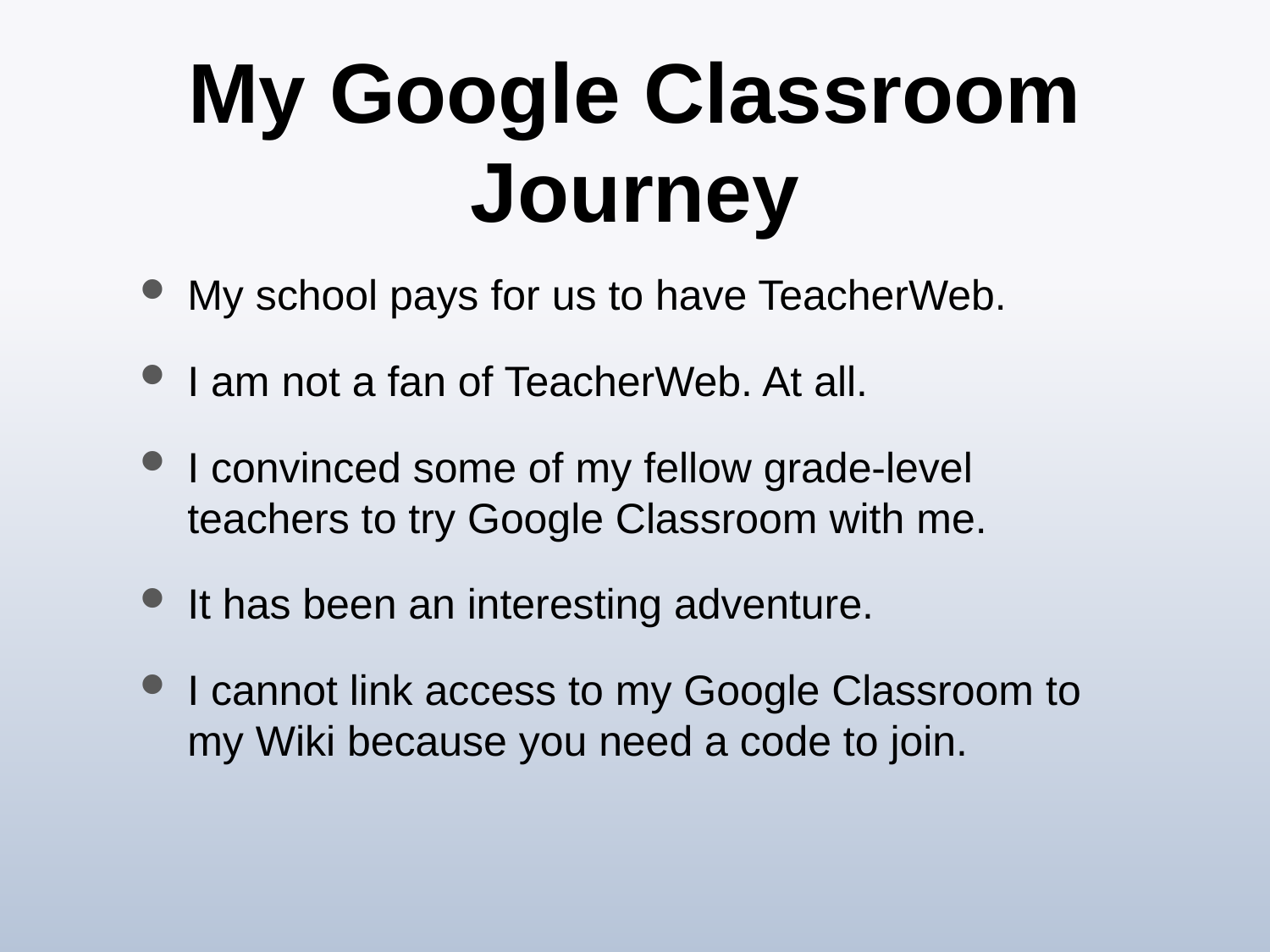

# My Google Classroom Journey
My school pays for us to have TeacherWeb.
I am not a fan of TeacherWeb. At all.
I convinced some of my fellow grade-level teachers to try Google Classroom with me.
It has been an interesting adventure.
I cannot link access to my Google Classroom to my Wiki because you need a code to join.